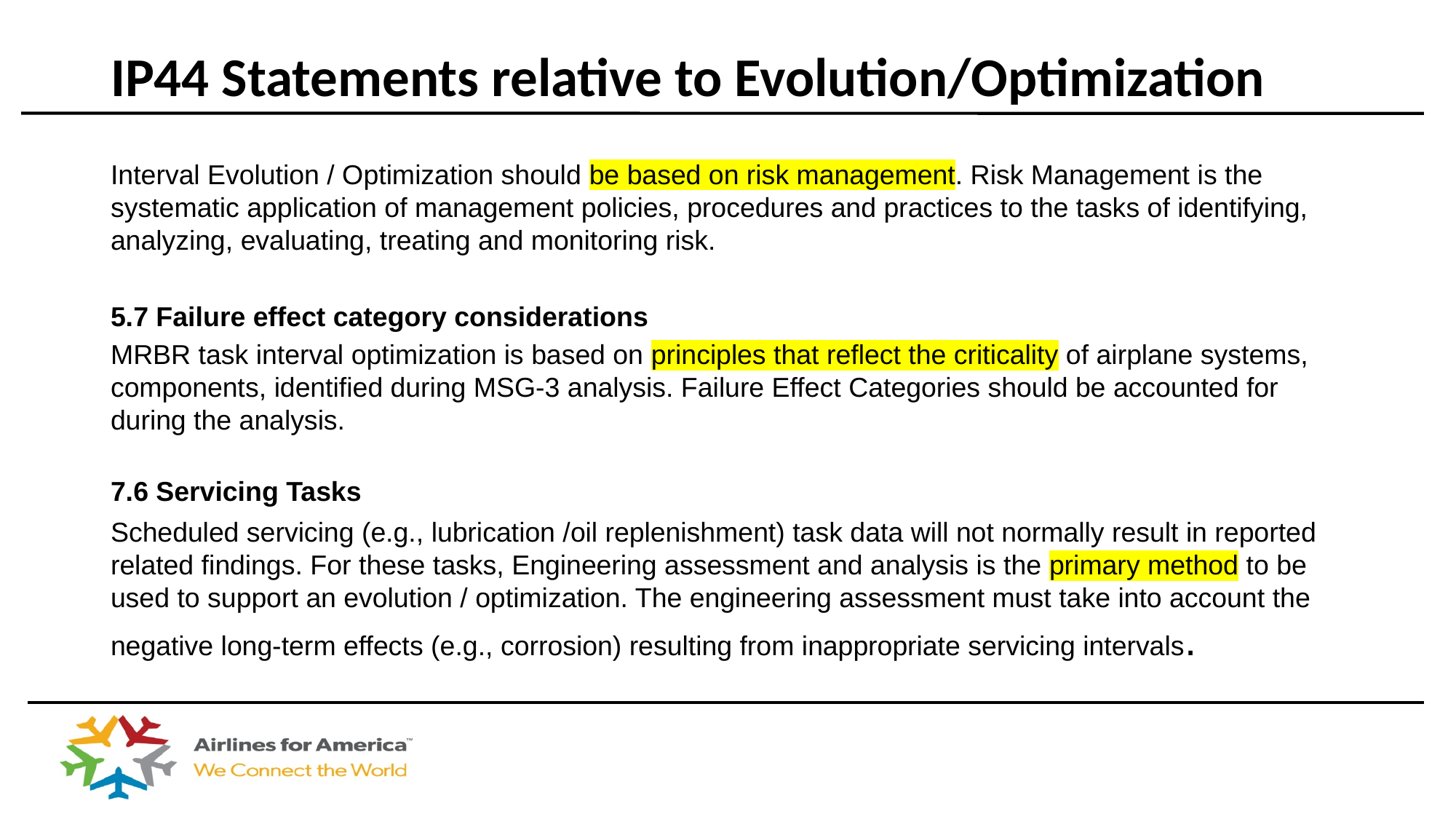

IP44 Statements relative to Evolution/Optimization
Interval Evolution / Optimization should be based on risk management. Risk Management is the systematic application of management policies, procedures and practices to the tasks of identifying, analyzing, evaluating, treating and monitoring risk.

5.7 Failure effect category considerations
MRBR task interval optimization is based on principles that reflect the criticality of airplane systems, components, identified during MSG-3 analysis. Failure Effect Categories should be accounted for during the analysis.
7.6 Servicing Tasks
Scheduled servicing (e.g., lubrication /oil replenishment) task data will not normally result in reported related findings. For these tasks, Engineering assessment and analysis is the primary method to be used to support an evolution / optimization. The engineering assessment must take into account the negative long-term effects (e.g., corrosion) resulting from inappropriate servicing intervals.